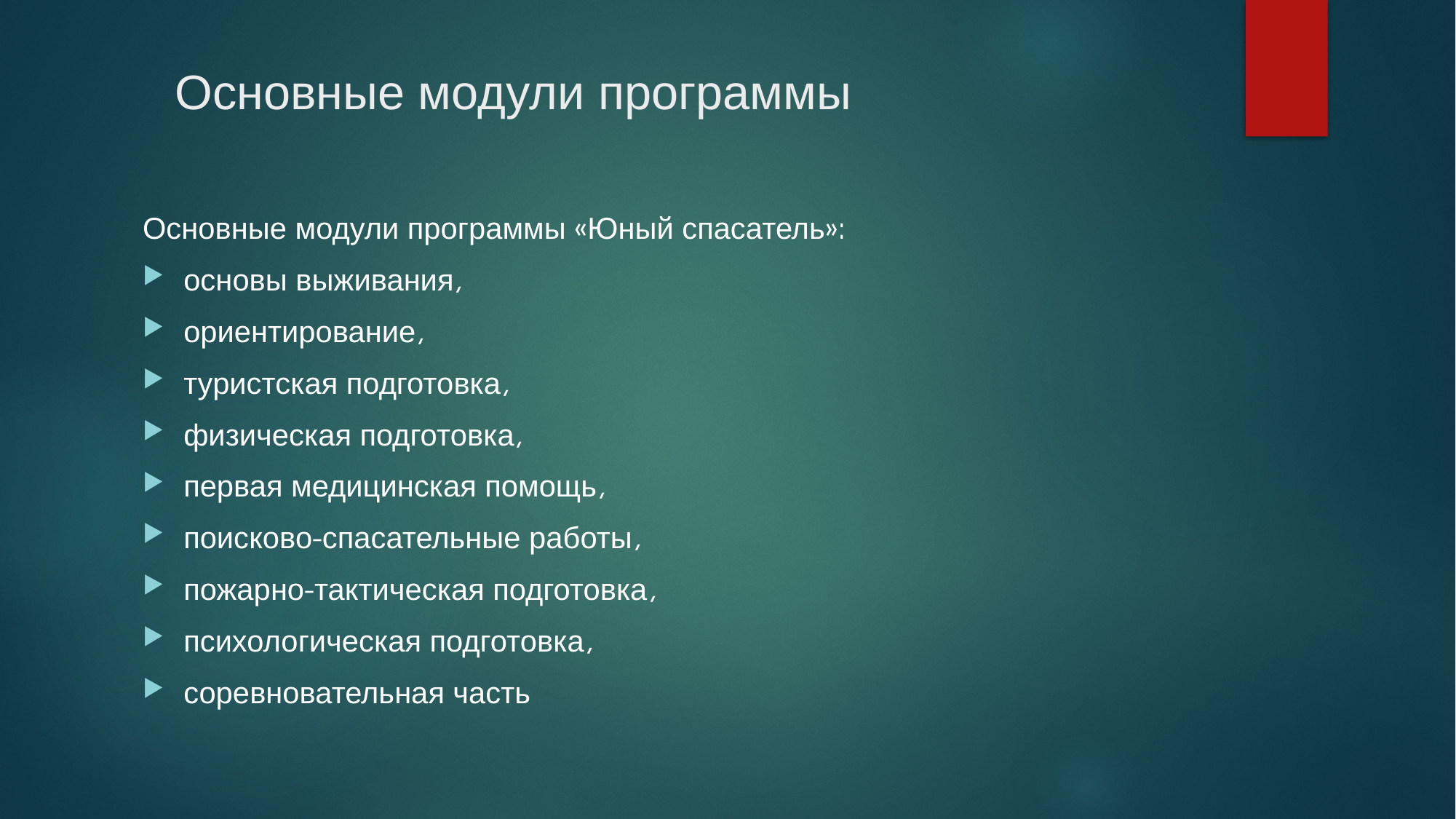

# Основные модули программы
Основные модули программы «Юный спасатель»:
основы выживания,
ориентирование,
туристская подготовка,
физическая подготовка,
первая медицинская помощь,
поисково-спасательные работы,
пожарно-тактическая подготовка,
психологическая подготовка,
соревновательная часть